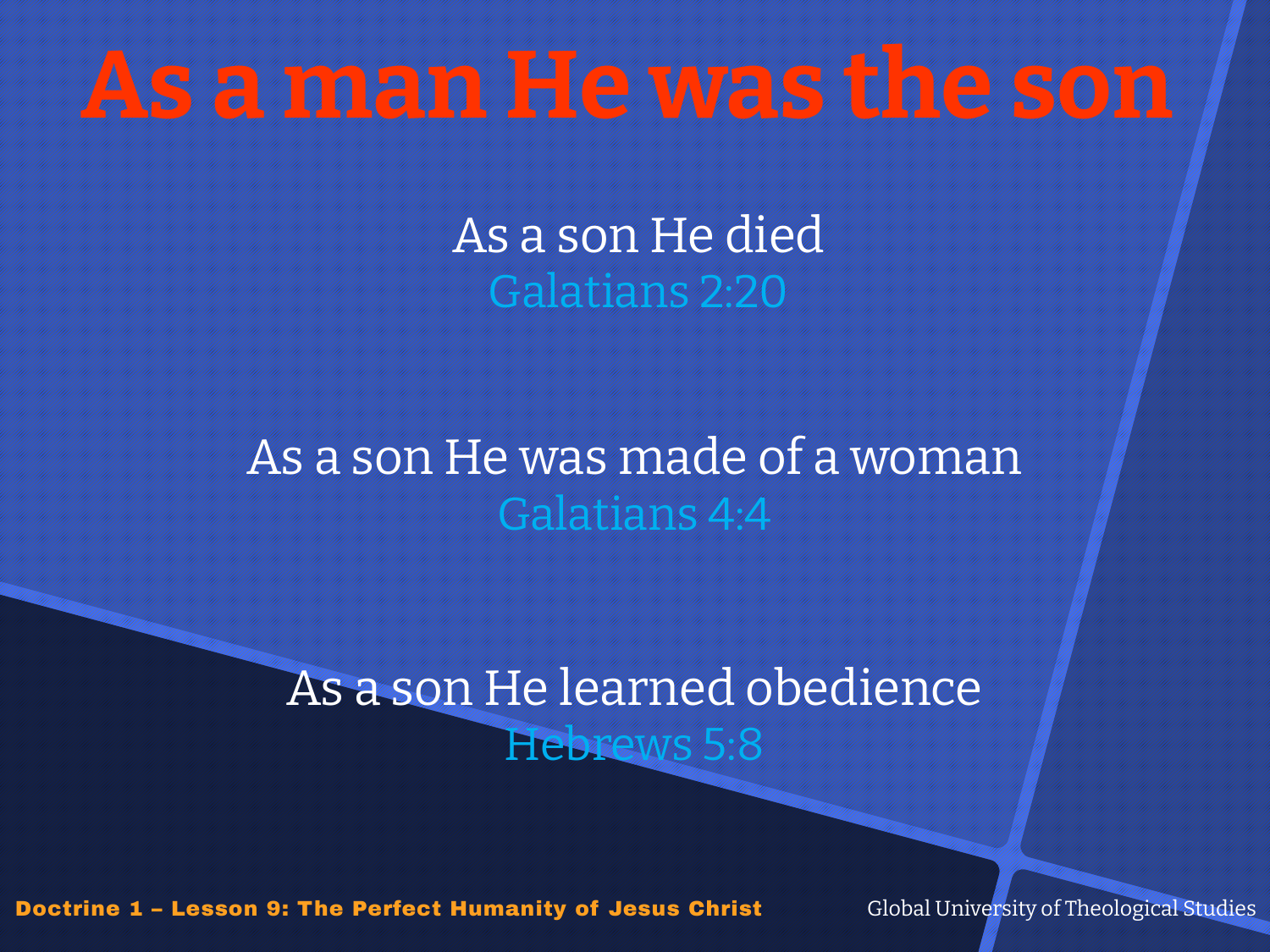

As a man He was the son
As a son He died
Galatians 2:20
As a son He was made of a woman
Galatians 4:4
As a son He learned obedience
Hebrews 5:8
Doctrine 1 – Lesson 9: The Perfect Humanity of Jesus Christ             Global University of Theological Studies